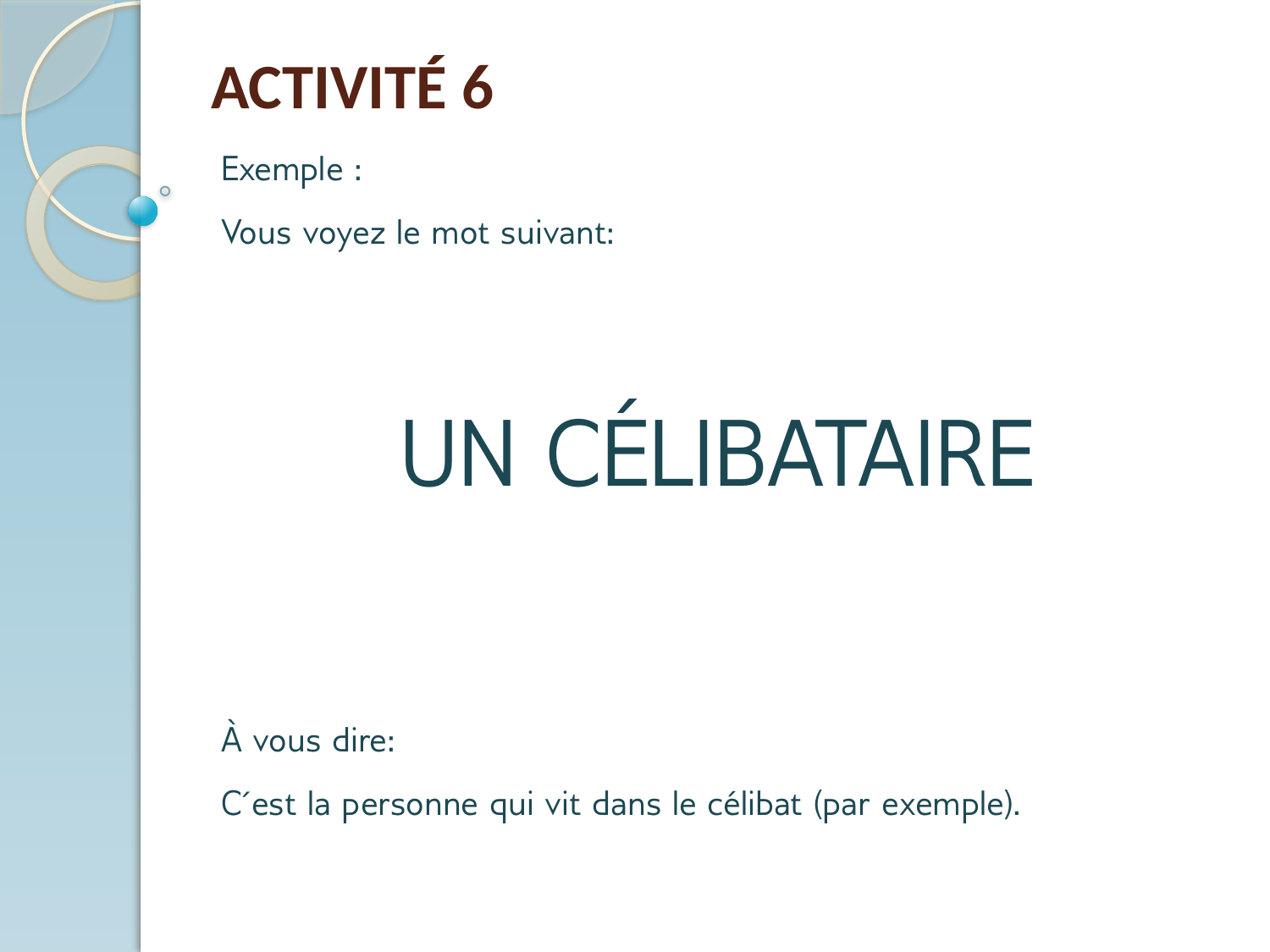

# ACTIVITÉ 6
Exemple :
Vous voyez le mot suivant:

UN CÉLIBATAIRE

À vous dire:
C´est la personne qui vit dans le célibat (par exemple).